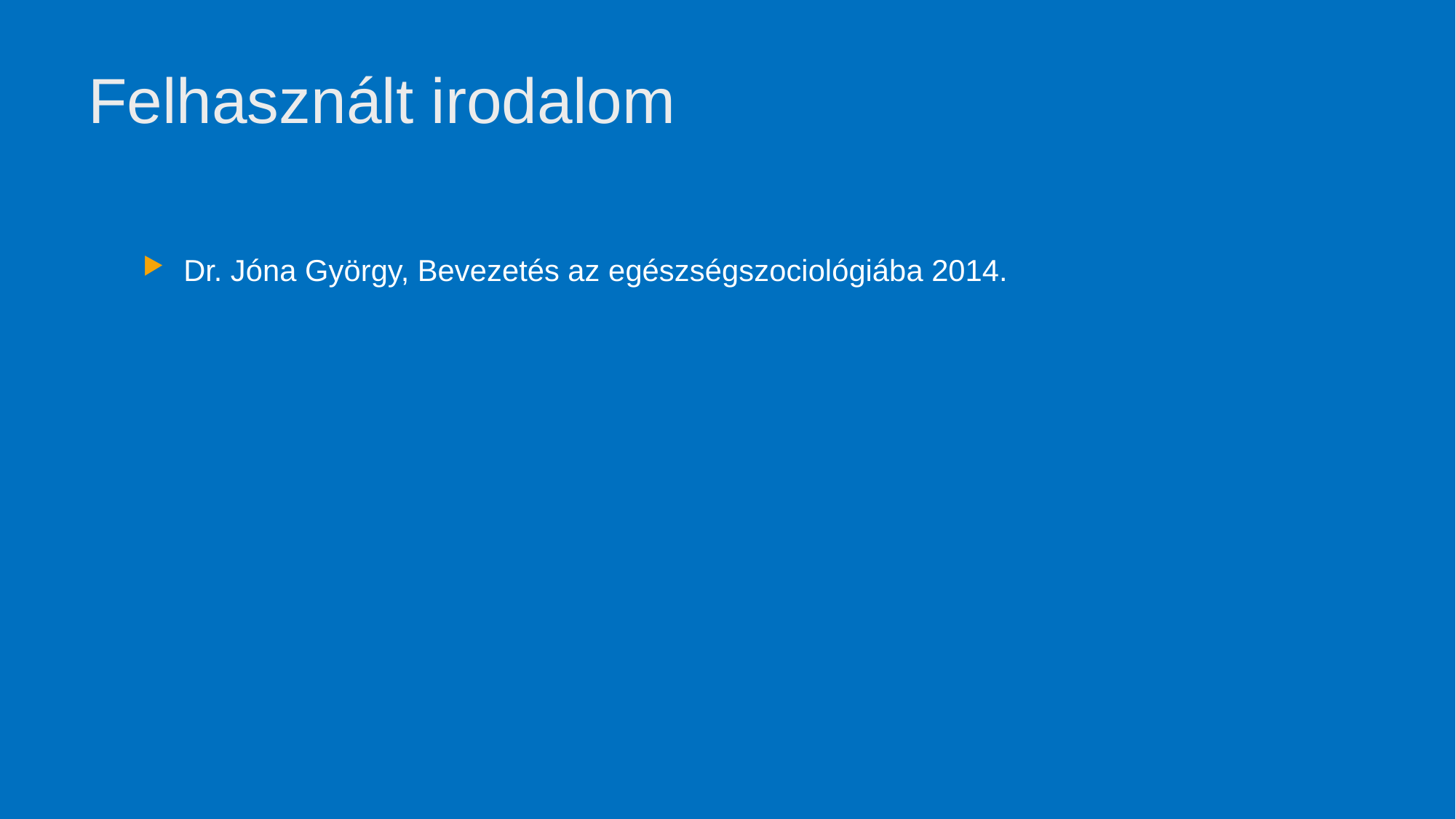

# Felhasznált irodalom
Dr. Jóna György, Bevezetés az egészségszociológiába 2014.